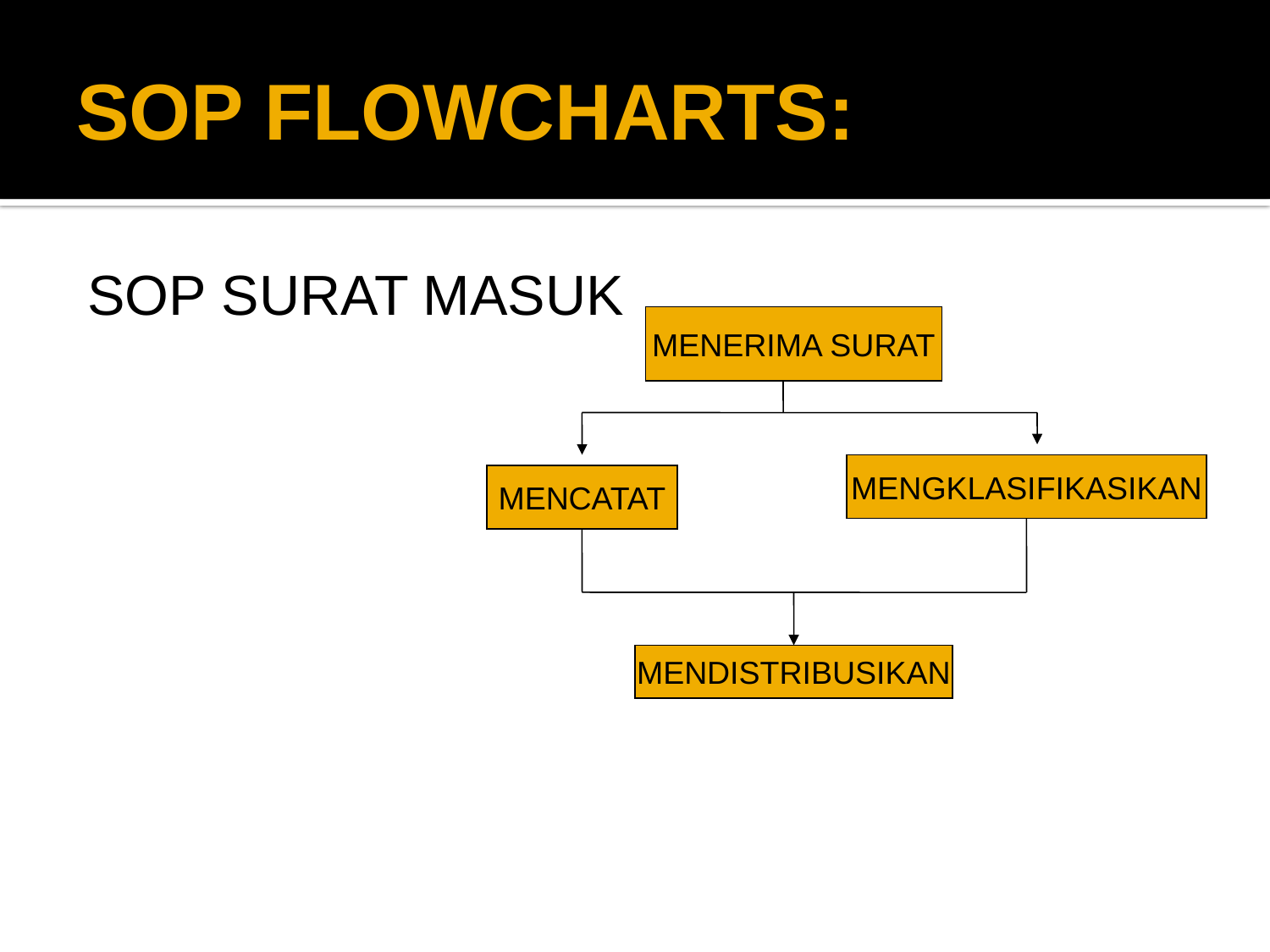

# SOP FLOWCHARTS:
SOP SURAT MASUK
MENERIMA SURAT

MENGKLASIFIKASIKAN
MENCATAT

MENDISTRIBUSIKAN